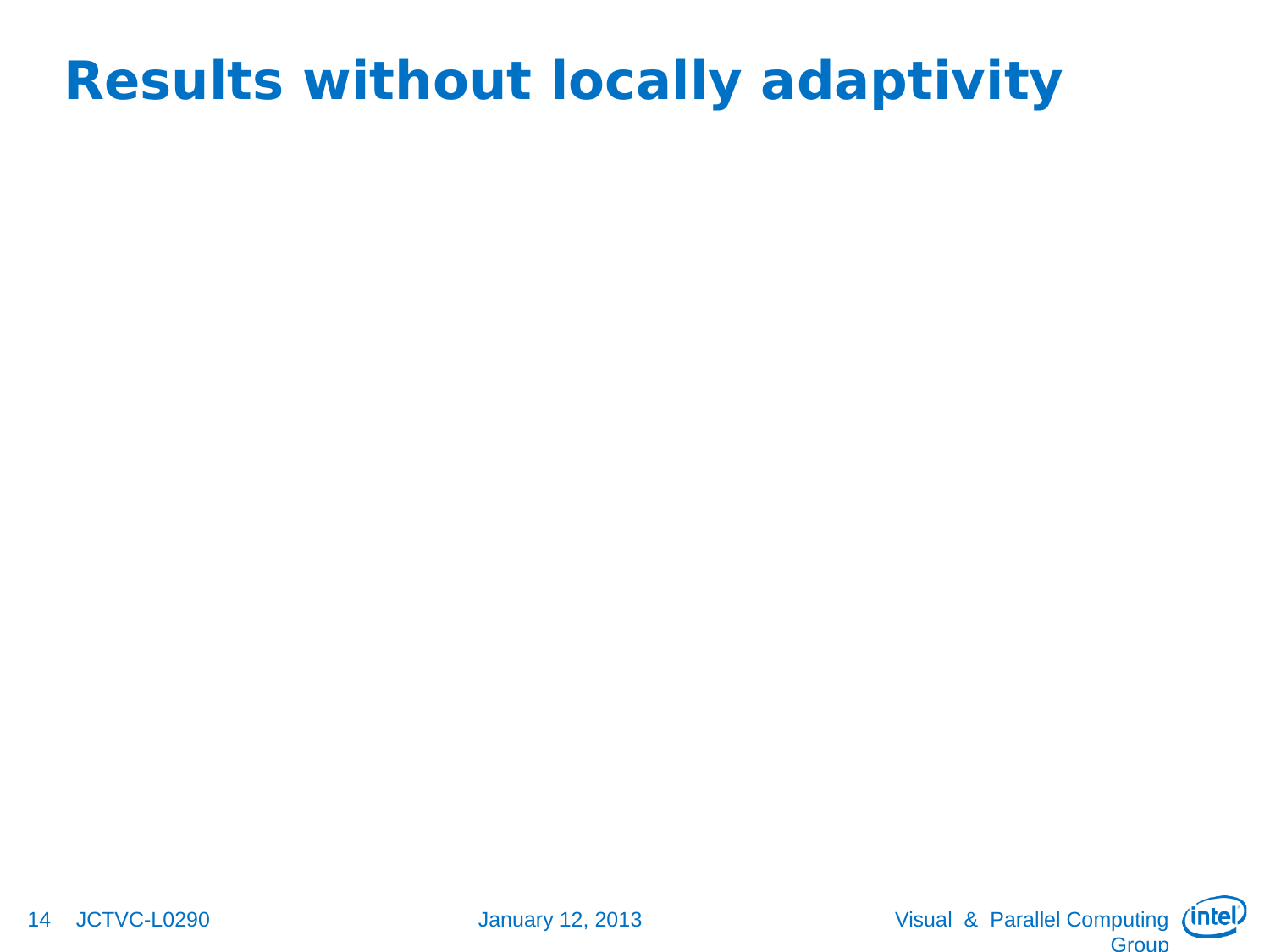

# Results without locally adaptivity

14
JCTVC-L0290
January 12, 2013